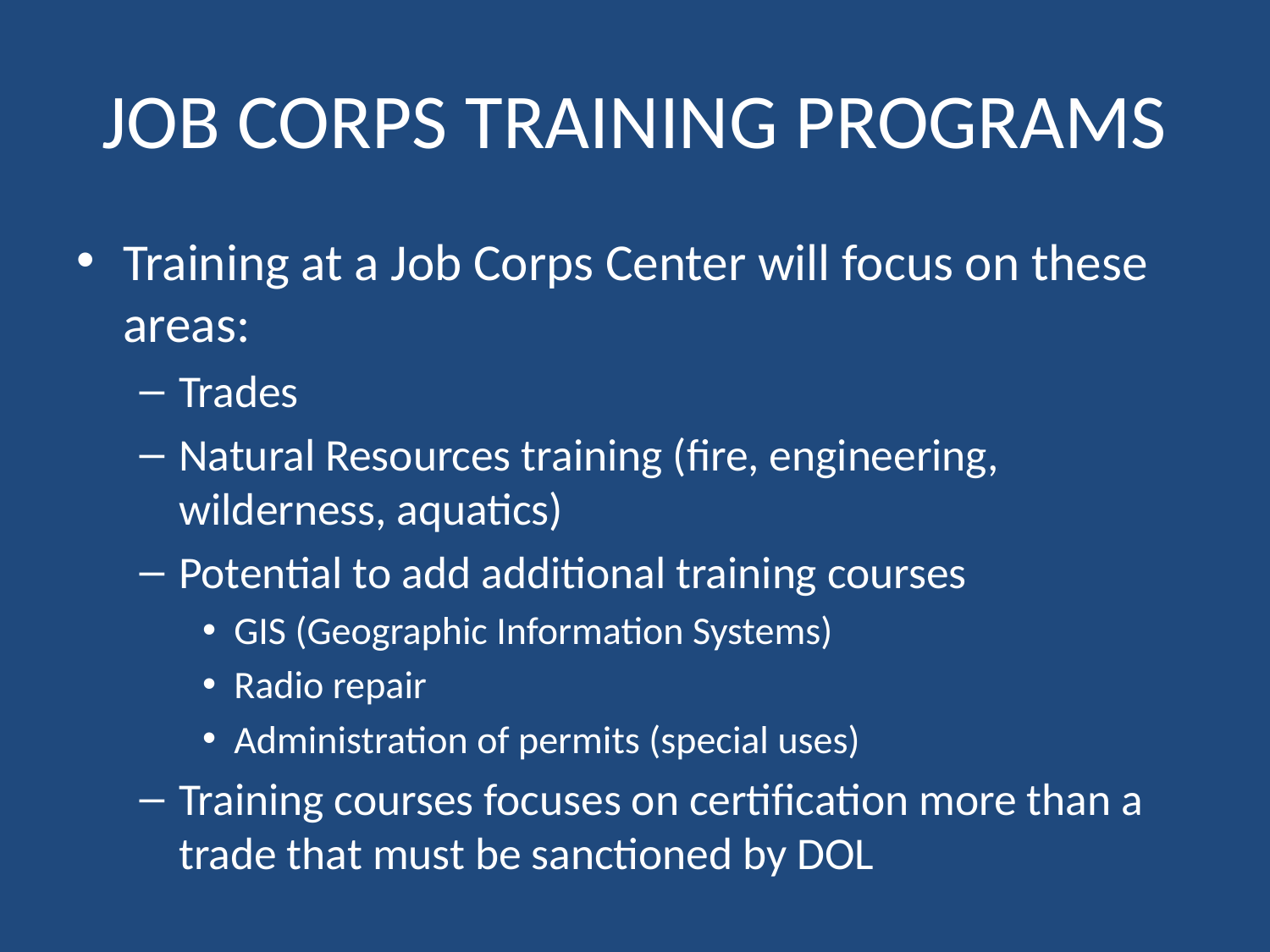

# JOB CORPS TRAINING PROGRAMS
Training at a Job Corps Center will focus on these areas:
Trades
Natural Resources training (fire, engineering, wilderness, aquatics)
Potential to add additional training courses
GIS (Geographic Information Systems)
Radio repair
Administration of permits (special uses)
Training courses focuses on certification more than a trade that must be sanctioned by DOL